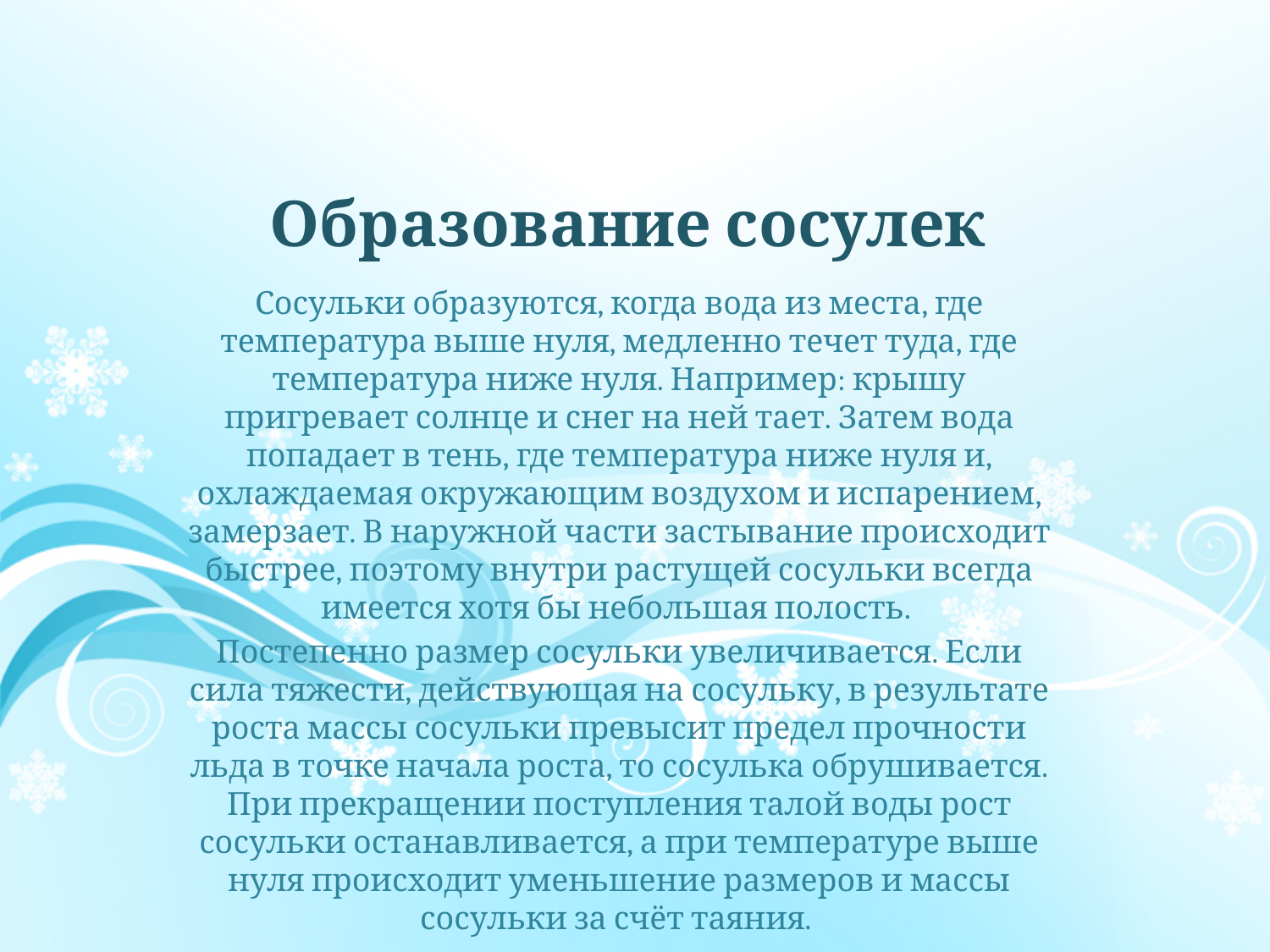

# Образование сосулек
Сосульки образуются, когда вода из места, где температура выше нуля, медленно течет туда, где температура ниже нуля. Например: крышу пригревает солнце и снег на ней тает. Затем вода попадает в тень, где температура ниже нуля и, охлаждаемая окружающим воздухом и испарением, замерзает. В наружной части застывание происходит быстрее, поэтому внутри растущей сосульки всегда имеется хотя бы небольшая полость.
Постепенно размер сосульки увеличивается. Если сила тяжести, действующая на сосульку, в результате роста массы сосульки превысит предел прочности льда в точке начала роста, то сосулька обрушивается. При прекращении поступления талой воды рост сосульки останавливается, а при температуре выше нуля происходит уменьшение размеров и массы сосульки за счёт таяния.